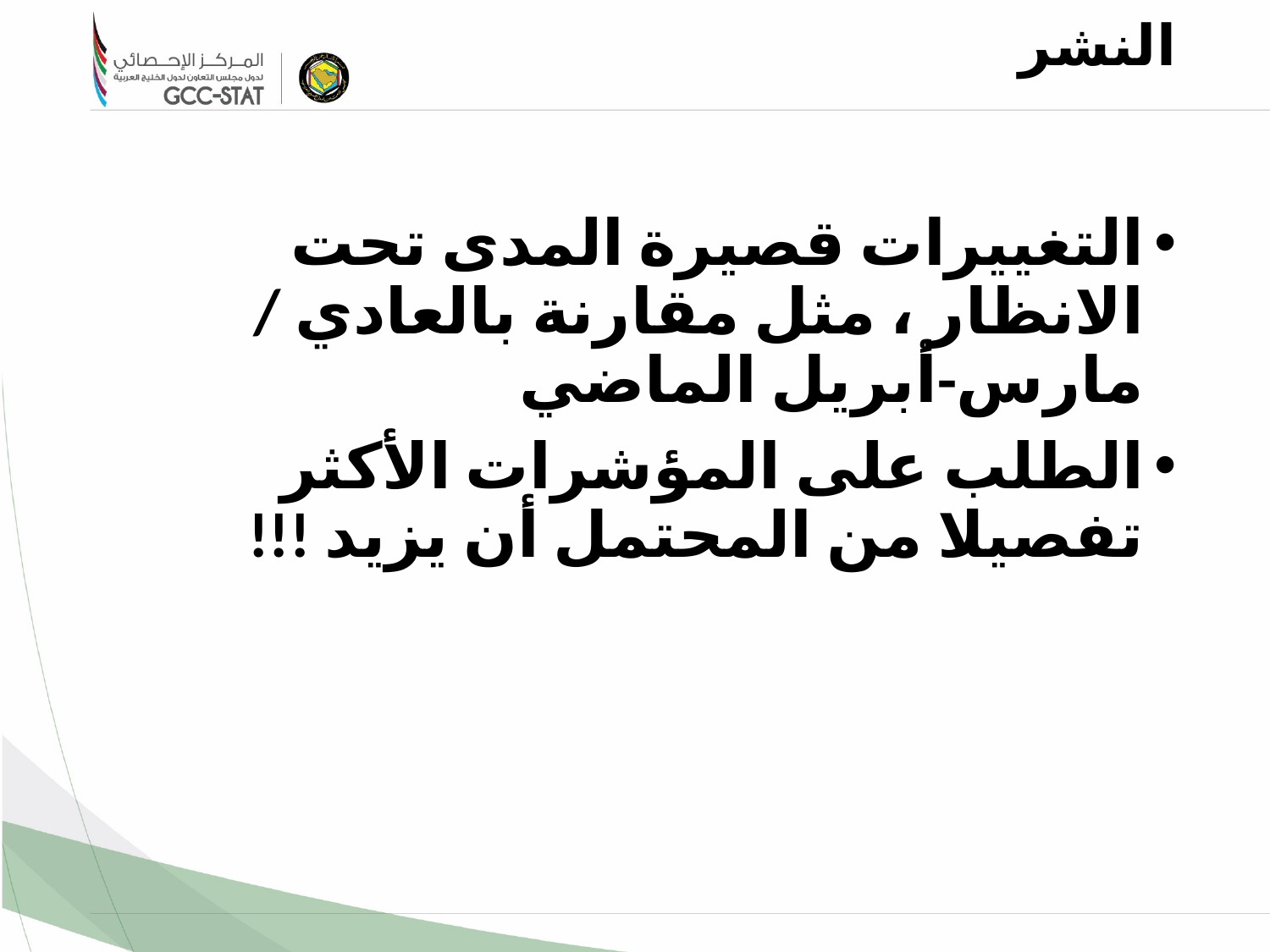

النشر
التغييرات قصيرة المدى تحت الانظار ، مثل مقارنة بالعادي / مارس-أبريل الماضي
الطلب على المؤشرات الأكثر تفصيلا من المحتمل أن يزيد !!!